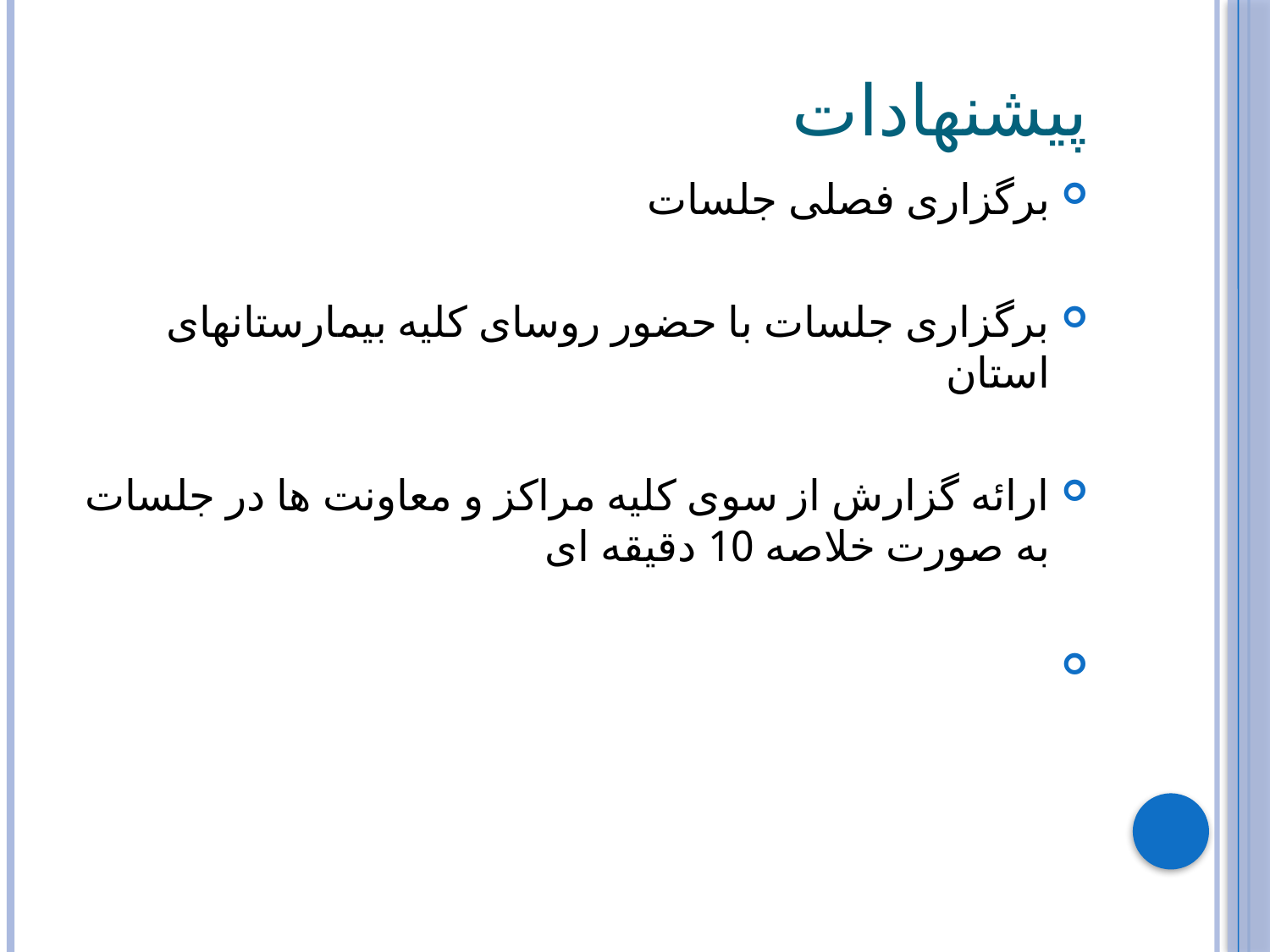

# پیشنهادات
برگزاری فصلی جلسات

برگزاری جلسات با حضور روسای کلیه بیمارستانهای استان

ارائه گزارش از سوی کلیه مراکز و معاونت ها در جلسات به صورت خلاصه 10 دقیقه ای